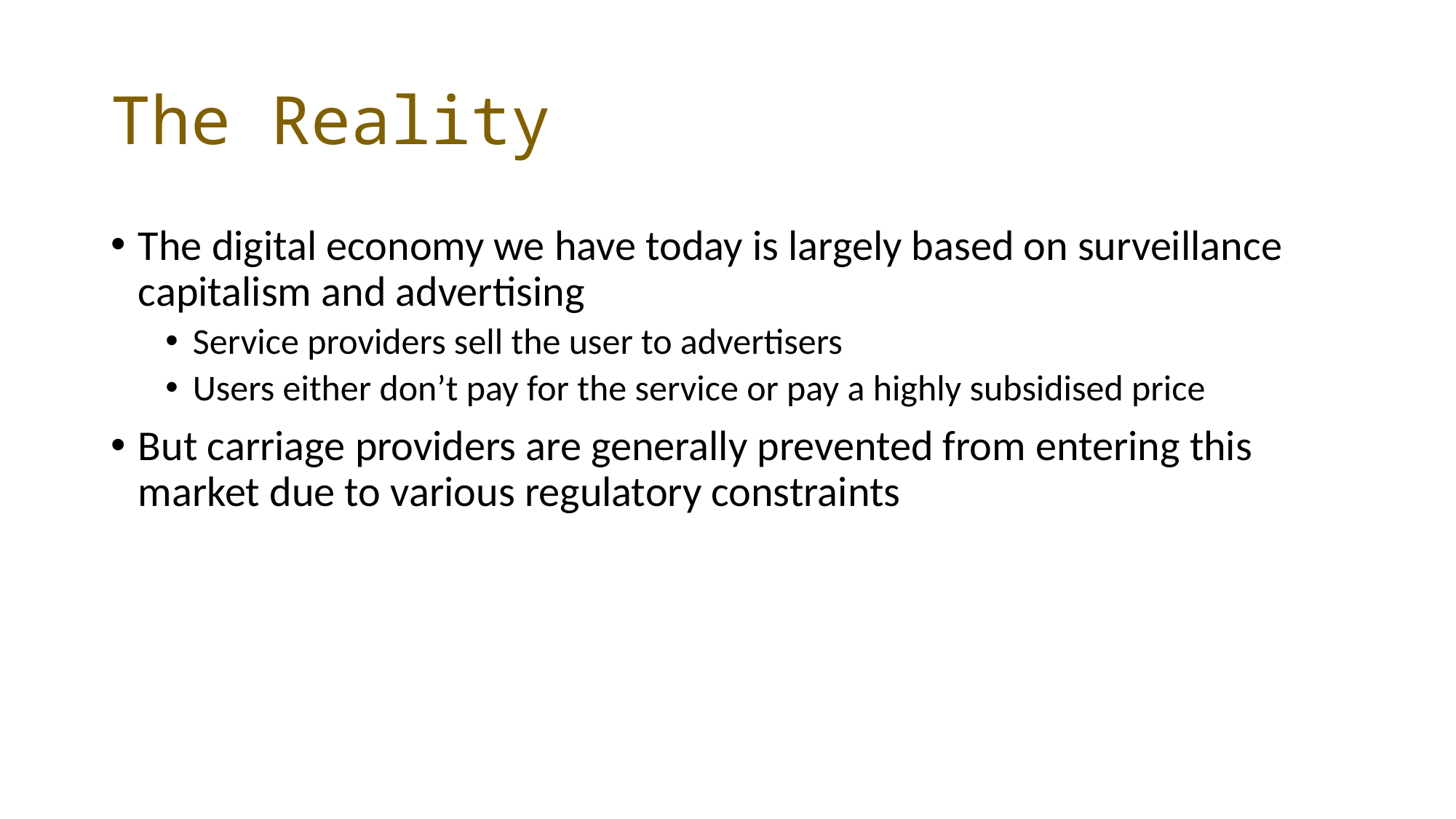

# The Reality
The digital economy we have today is largely based on surveillance capitalism and advertising
Service providers sell the user to advertisers
Users either don’t pay for the service or pay a highly subsidised price
But carriage providers are generally prevented from entering this market due to various regulatory constraints